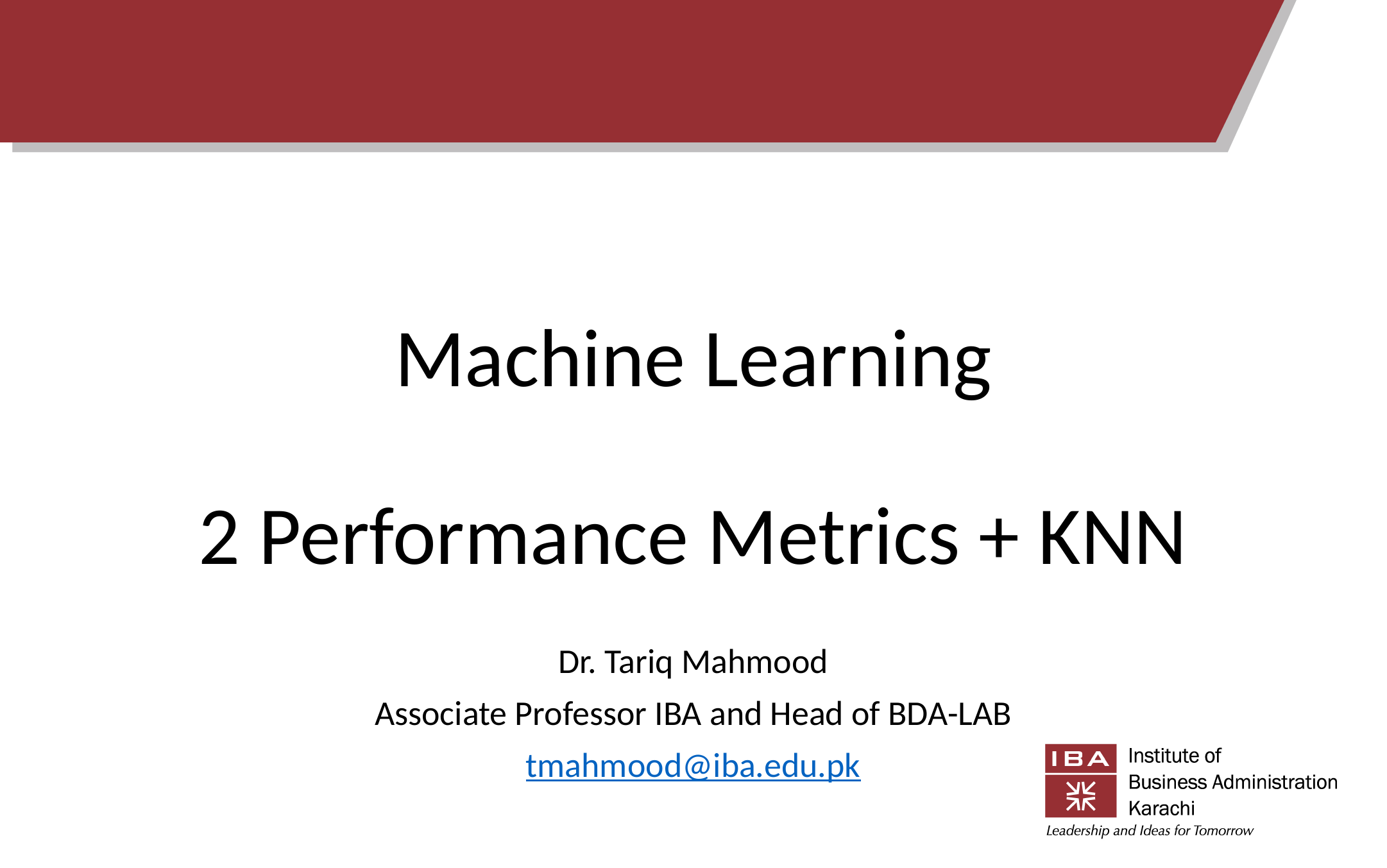

# Machine Learning 2 Performance Metrics + KNN
Dr. Tariq Mahmood
Associate Professor IBA and Head of BDA-LAB
tmahmood@iba.edu.pk